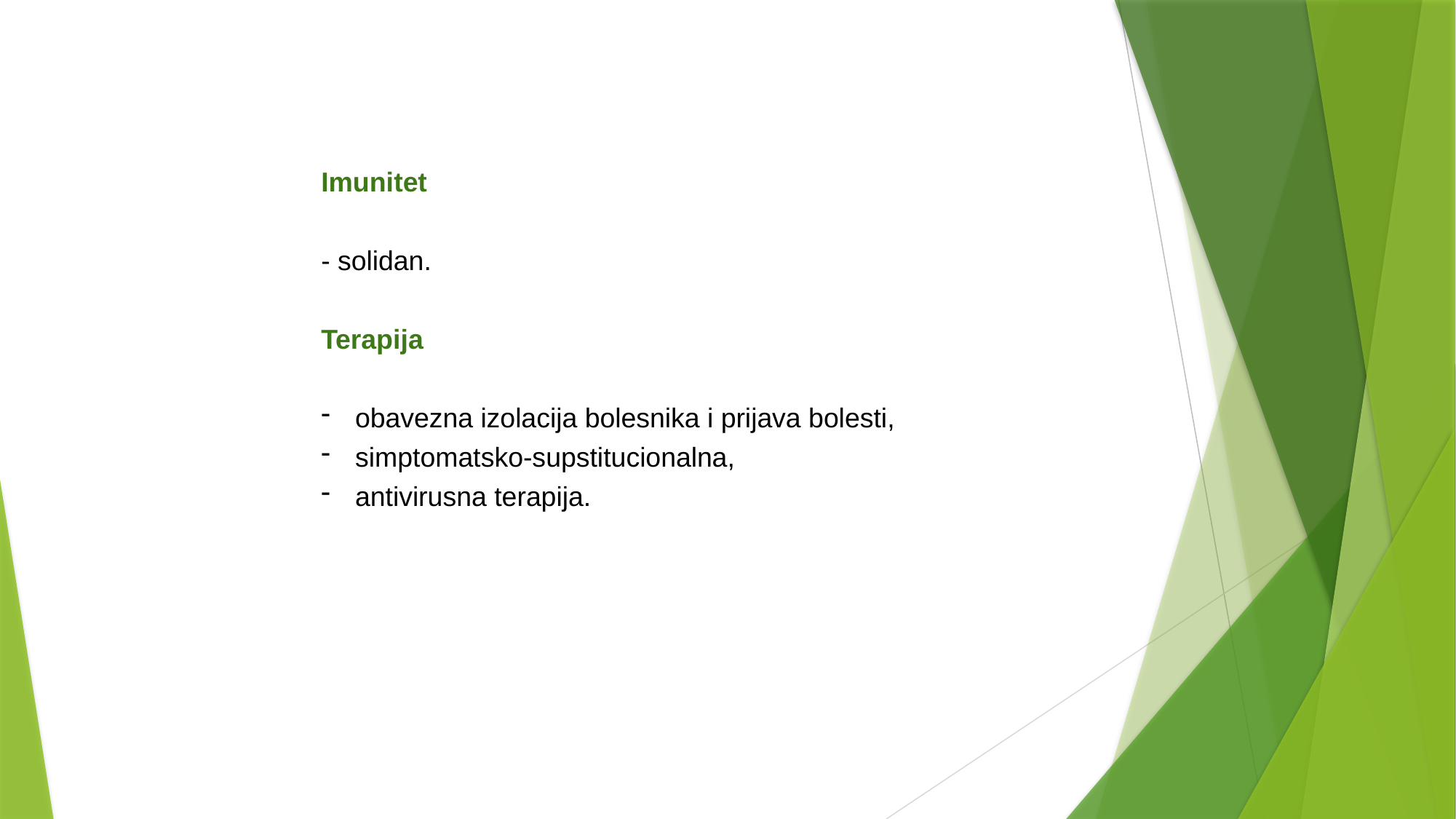

Imunitet

- solidan.

Terapija

obavezna izolacija bolesnika i prijava bolesti,
simptomatsko-supstitucionalna,
antivirusna terapija.